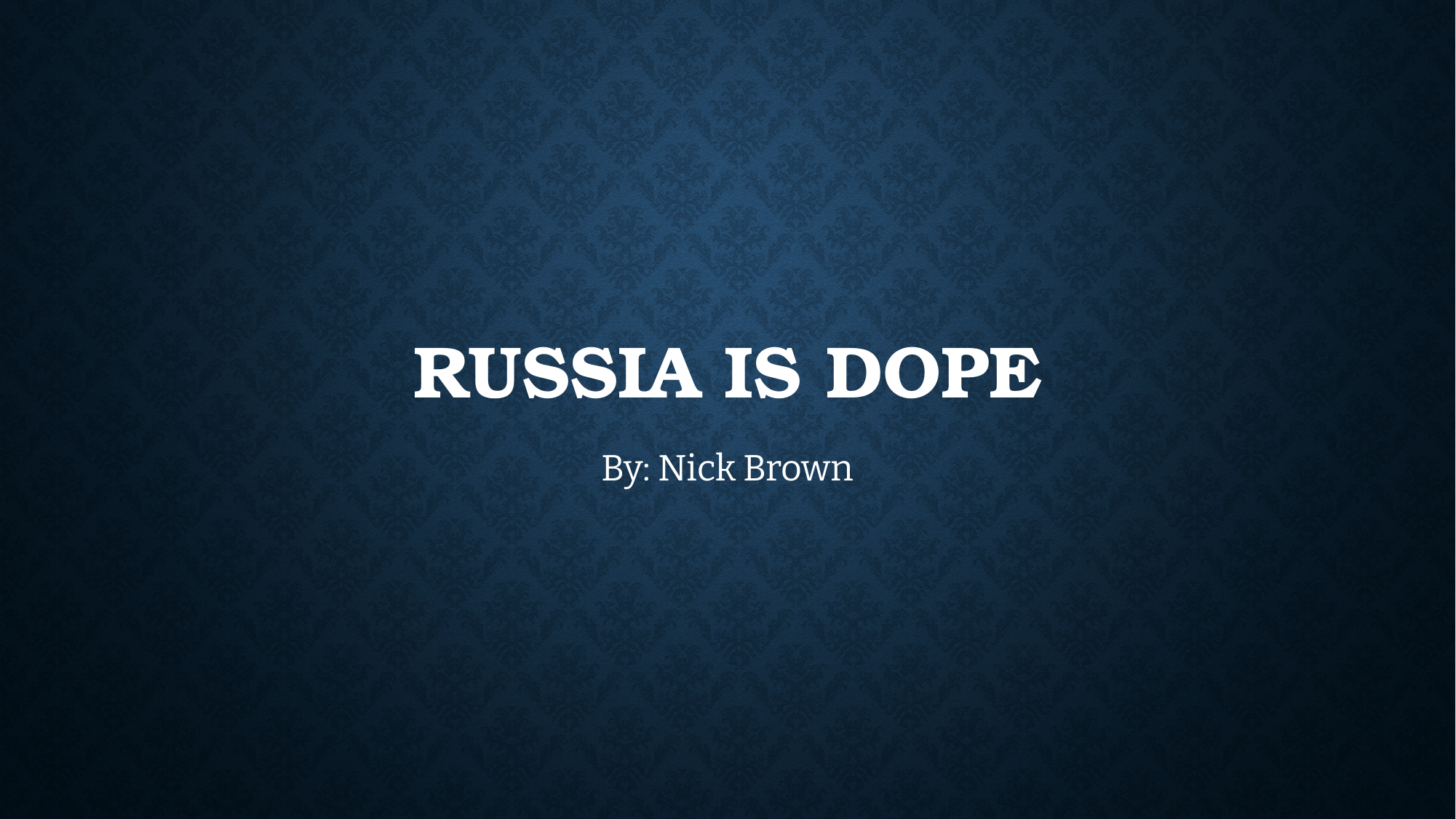

# Russia Is Dope
By: Nick Brown